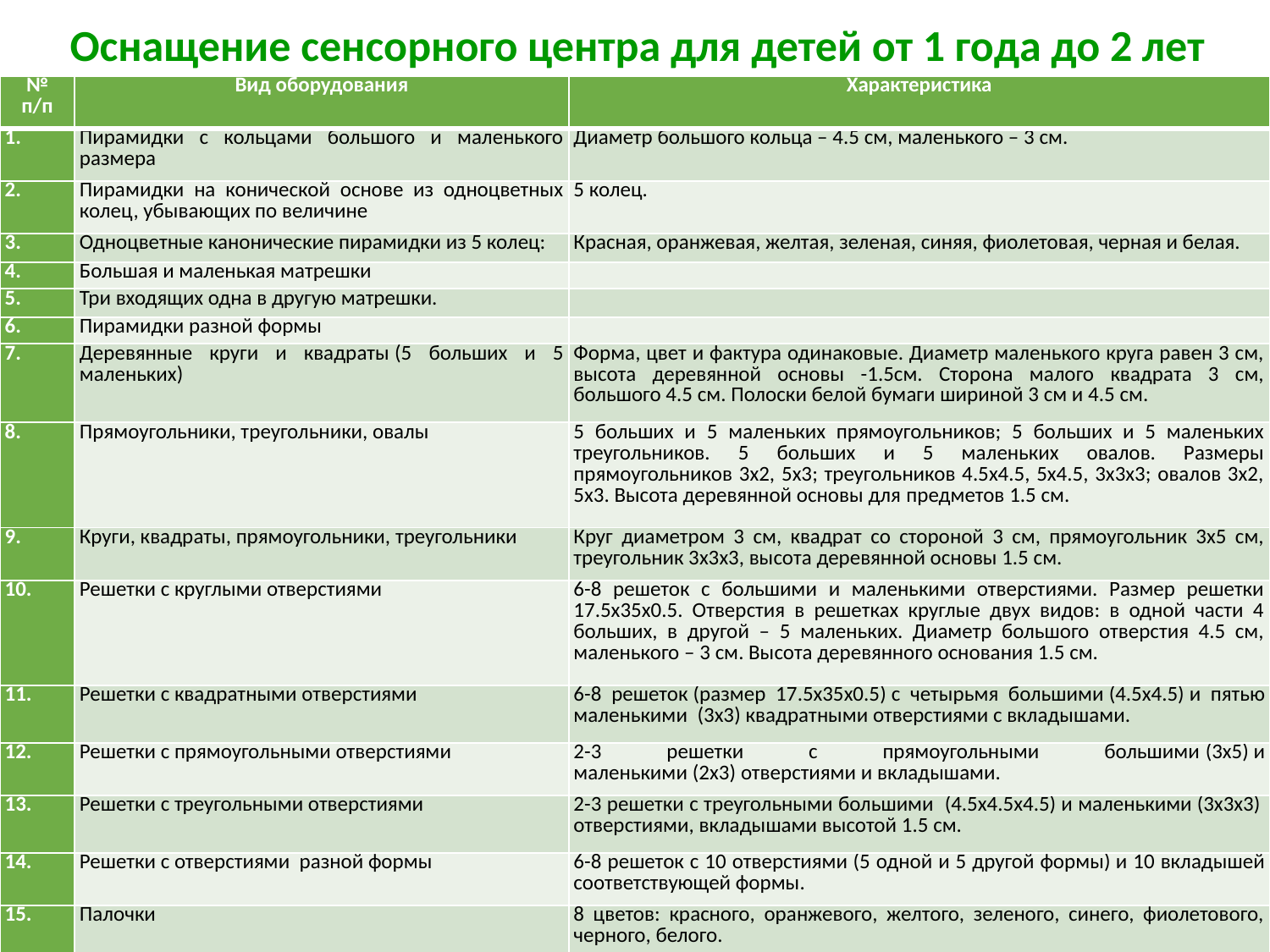

# Оснащение сенсорного центра для детей от 1 года до 2 лет
| № п/п | Вид оборудования | Характеристика |
| --- | --- | --- |
| 1. | Пирамидки с кольцами большого и маленького размера | Диаметр большого кольца – 4.5 см, маленького – 3 см. |
| 2. | Пирамидки на конической основе из одноцветных колец, убывающих по величине | 5 колец. |
| 3. | Одноцветные канонические пирамидки из 5 колец: | Красная, оранжевая, желтая, зеленая, синяя, фиолетовая, черная и белая. |
| 4. | Большая и маленькая матрешки |  |
| 5. | Три входящих одна в другую матрешки. |  |
| 6. | Пирамидки разной формы |  |
| 7. | Деревянные круги и квадраты (5 больших и 5 маленьких) | Форма, цвет и фактура одинаковые. Диаметр маленького круга равен 3 см, высота деревянной основы -1.5см. Сторона малого квадрата 3 см, большого 4.5 см. Полоски белой бумаги шириной 3 см и 4.5 см. |
| 8. | Прямоугольники, треугольники, овалы | 5 больших и 5 маленьких прямоугольников; 5 больших и 5 маленьких треугольников. 5 больших и 5 маленьких овалов. Размеры прямоугольников 3х2, 5х3; треугольников 4.5х4.5, 5х4.5, 3х3х3; овалов 3х2, 5х3. Высота деревянной основы для предметов 1.5 см. |
| 9. | Круги, квадраты, прямоугольники, треугольники | Круг диаметром 3 см, квадрат со стороной 3 см, прямоугольник 3х5 см, треугольник 3х3х3, высота деревянной основы 1.5 см. |
| 10. | Решетки с круглыми отверстиями | 6-8 решеток с большими и маленькими отверстиями. Размер решетки 17.5х35х0.5. Отверстия в решетках круглые двух видов: в одной части 4 больших, в другой – 5 маленьких. Диаметр большого отверстия 4.5 см, маленького – 3 см. Высота деревянного основания 1.5 см. |
| 11. | Решетки с квадратными отверстиями | 6-8 решеток (размер 17.5х35х0.5) с четырьмя большими (4.5х4.5) и пятью маленькими  (3х3) квадратными отверстиями с вкладышами. |
| 12. | Решетки с прямоугольными отверстиями | 2-3 решетки с прямоугольными большими (3х5) и маленькими (2х3) отверстиями и вкладышами. |
| 13. | Решетки с треугольными отверстиями | 2-3 решетки с треугольными большими  (4.5х4.5х4.5) и маленькими (3х3х3)  отверстиями, вкладышами высотой 1.5 см. |
| 14. | Решетки с отверстиями разной формы | 6-8 решеток с 10 отверстиями (5 одной и 5 другой формы) и 10 вкладышей соответствующей формы. |
| 15. | Палочки | 8 цветов: красного, оранжевого, желтого, зеленого, синего, фиолетового, черного, белого. |